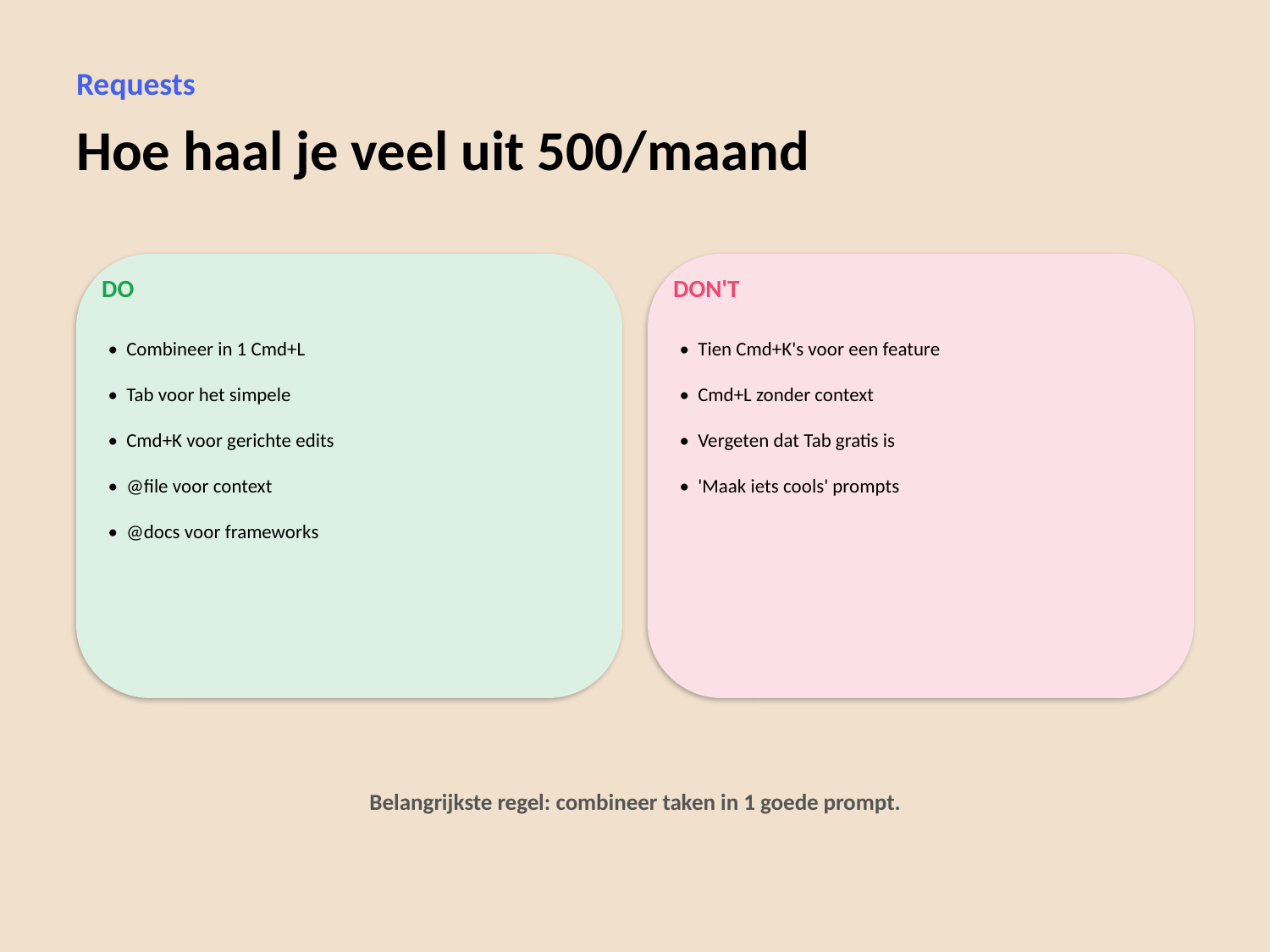

Requests
Hoe haal je veel uit 500/maand

DO
DON'T
•  Combineer in 1 Cmd+L
•  Tien Cmd+K's voor een feature
•  Tab voor het simpele
•  Cmd+L zonder context
•  Cmd+K voor gerichte edits
•  Vergeten dat Tab gratis is
•  @file voor context
•  'Maak iets cools' prompts
•  @docs voor frameworks
Belangrijkste regel: combineer taken in 1 goede prompt.